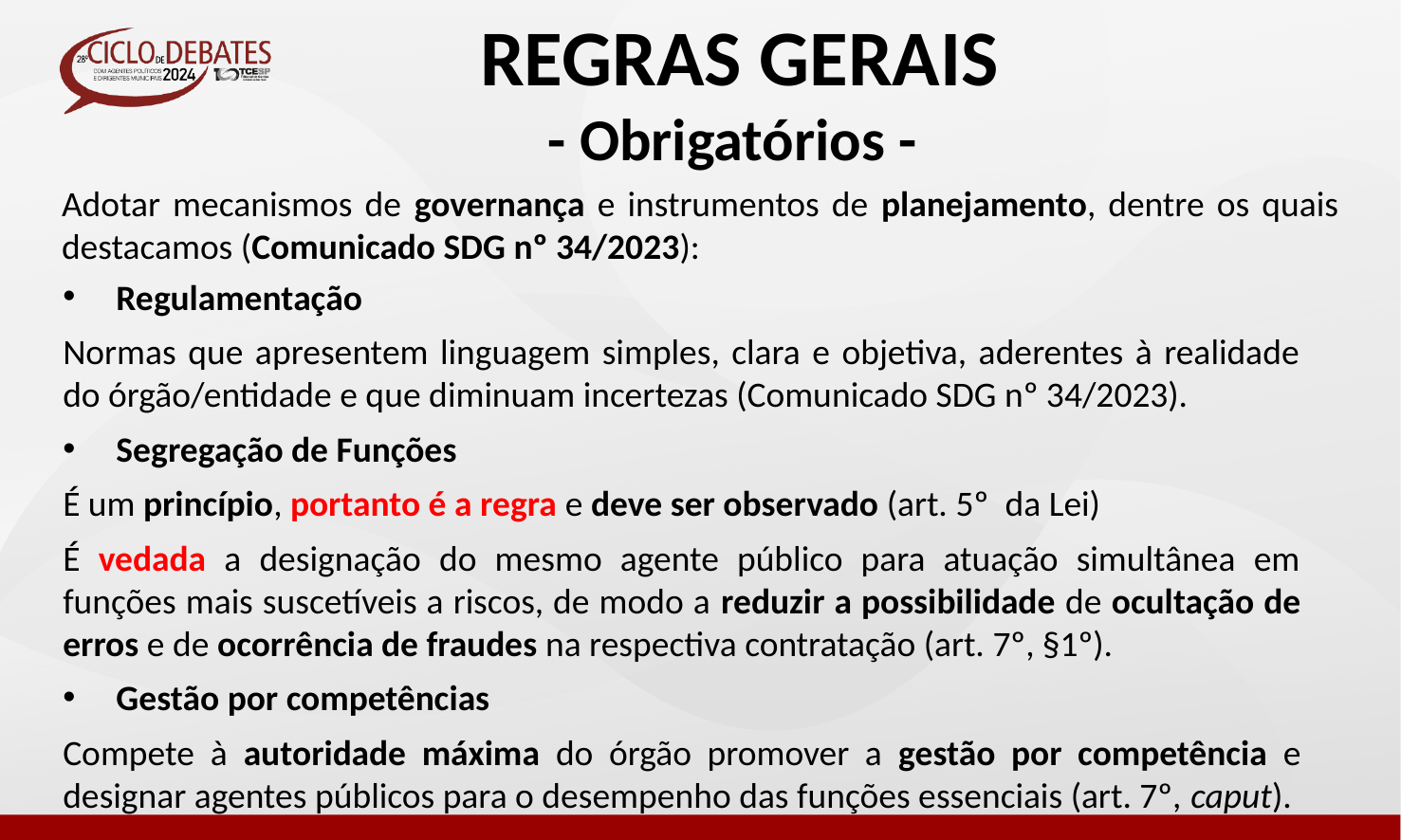

REGRAS GERAIS
- Obrigatórios -
Adotar mecanismos de governança e instrumentos de planejamento, dentre os quais destacamos (Comunicado SDG nº 34/2023):
Regulamentação
Normas que apresentem linguagem simples, clara e objetiva, aderentes à realidade do órgão/entidade e que diminuam incertezas (Comunicado SDG nº 34/2023).
Segregação de Funções
É um princípio, portanto é a regra e deve ser observado (art. 5º  da Lei)
É vedada a designação do mesmo agente público para atuação simultânea em funções mais suscetíveis a riscos, de modo a reduzir a possibilidade de ocultação de erros e de ocorrência de fraudes na respectiva contratação (art. 7º, §1º).
Gestão por competências
Compete à autoridade máxima do órgão promover a gestão por competência e designar agentes públicos para o desempenho das funções essenciais (art. 7º, caput).